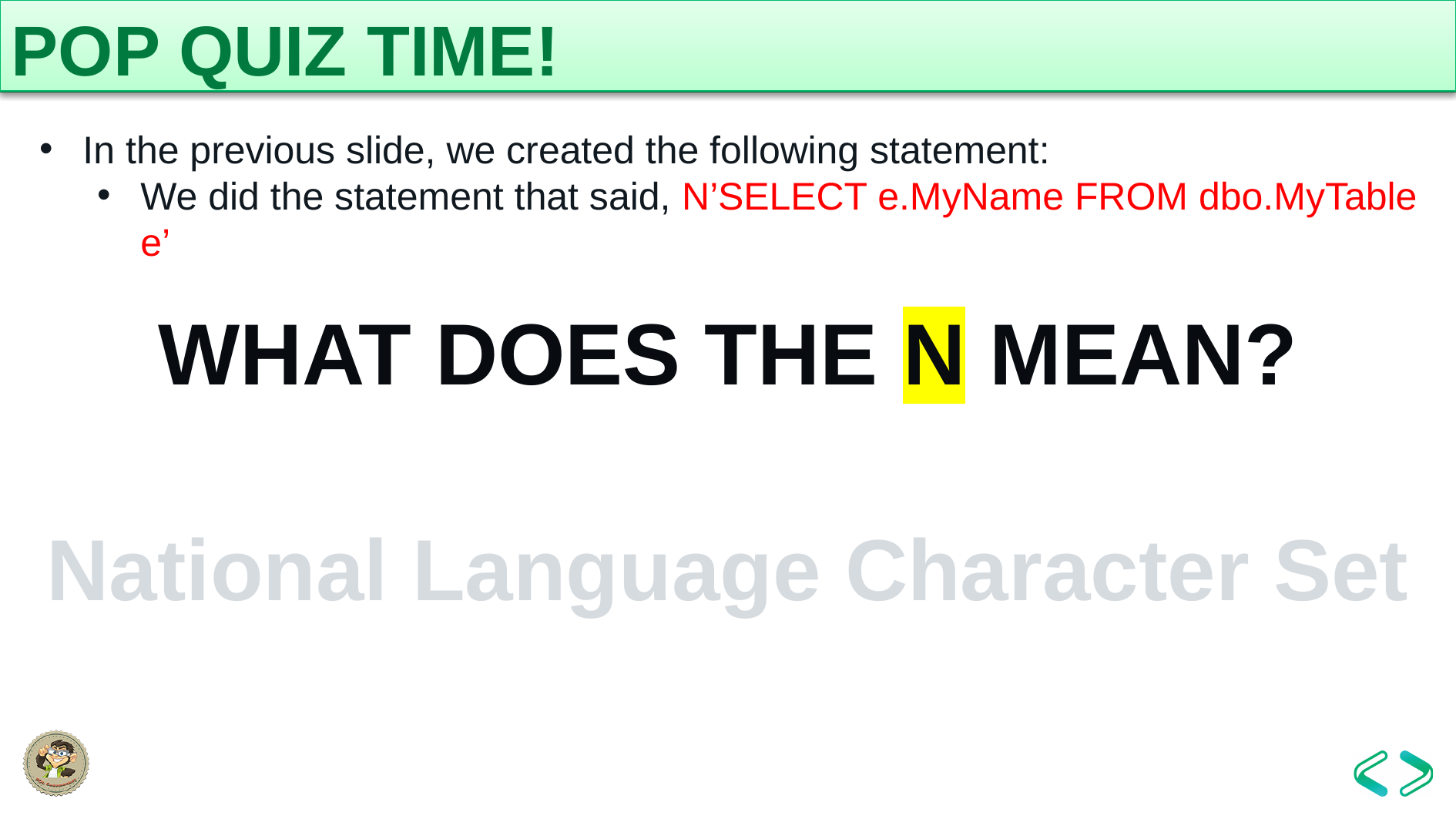

POP QUIZ TIME!
In the previous slide, we created the following statement:
We did the statement that said, N’SELECT e.MyName FROM dbo.MyTable e’
WHAT DOES THE N MEAN?
National Language Character Set